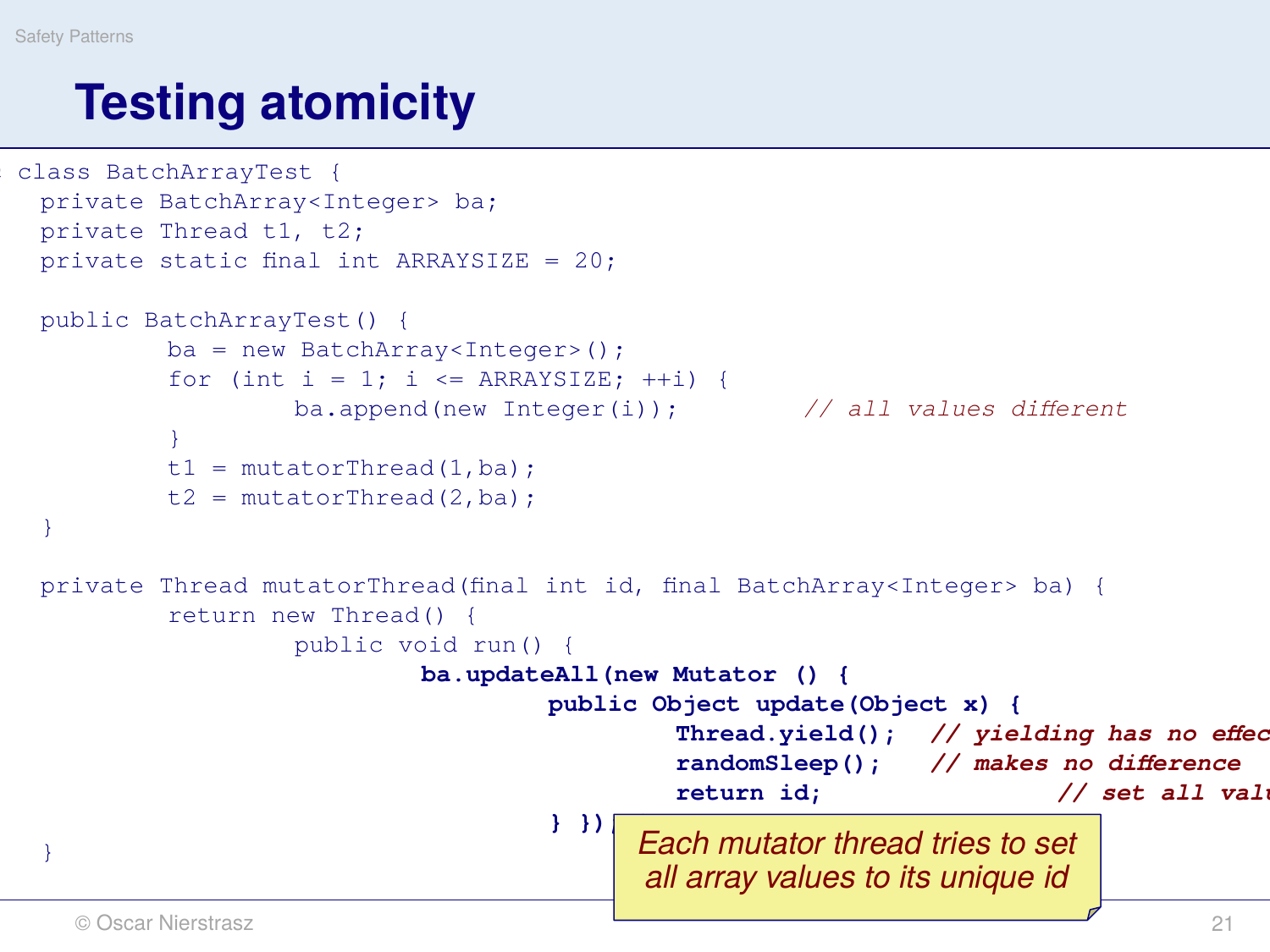

Safety Patterns
# Testing atomicity
public class BatchArrayTest {
	private BatchArray<Integer> ba;
	private Thread t1, t2;
	private static final int ARRAYSIZE = 20;

	public BatchArrayTest() {
		ba = new BatchArray<Integer>();
		for (int i = 1; i <= ARRAYSIZE; ++i) {
			ba.append(new Integer(i)); 	// all values different
		}
		t1 = mutatorThread(1,ba);
		t2 = mutatorThread(2,ba);
	}

	private Thread mutatorThread(final int id, final BatchArray<Integer> ba) {
		return new Thread() {
			public void run() {
				ba.updateAll(new Mutator () {
					public Object update(Object x) {
						Thread.yield(); 	// yielding has no effect
						randomSleep(); 	// makes no difference
						return id;		// set all values to my id
					} }); } };
	}
...
Each mutator thread tries to set all array values to its unique id
© Oscar Nierstrasz
21